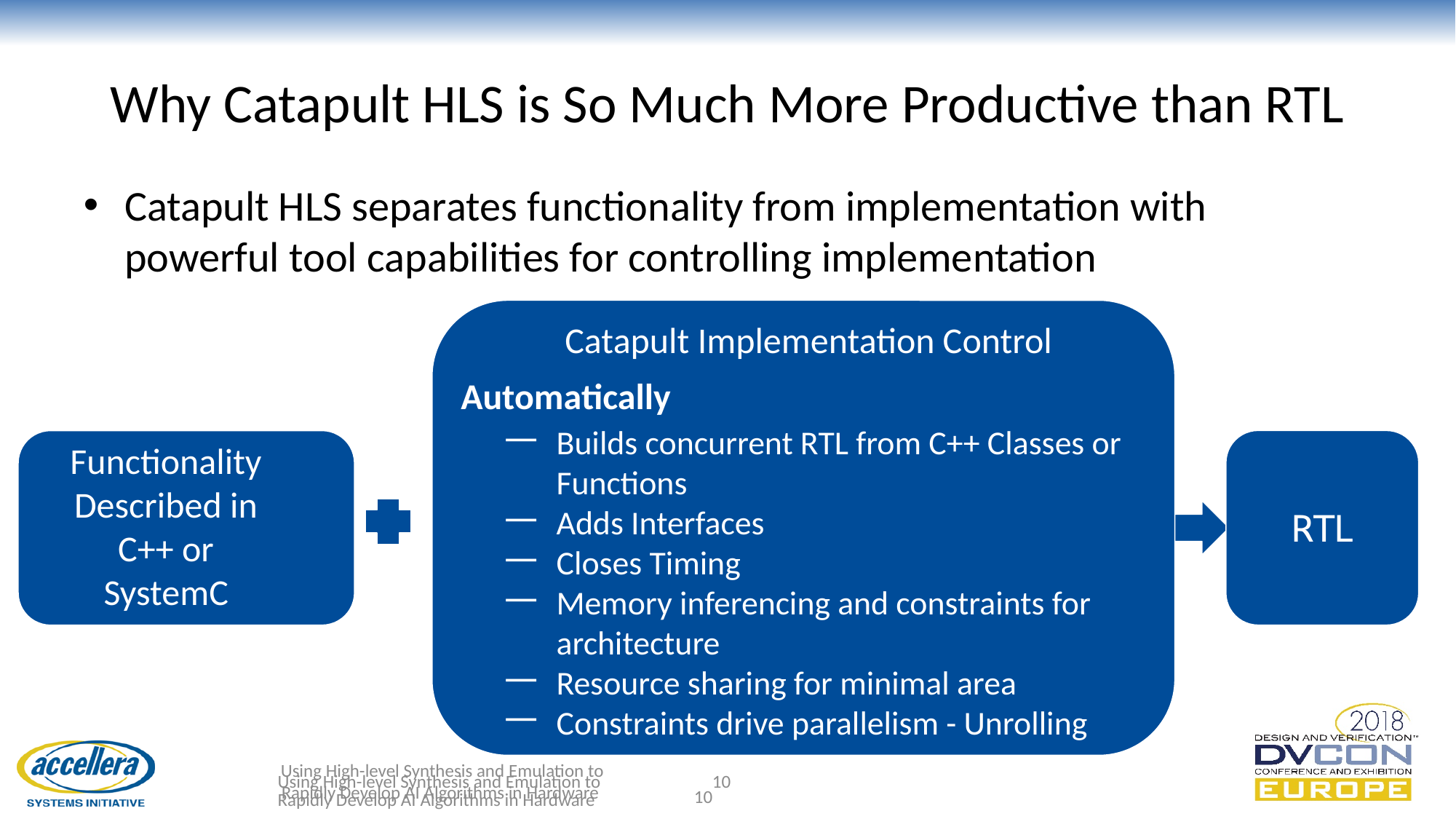

# Why Catapult HLS is So Much More Productive than RTL
Catapult HLS separates functionality from implementation with powerful tool capabilities for controlling implementation

Catapult Implementation Control
Automatically
Builds concurrent RTL from C++ Classes or Functions
Adds Interfaces
Closes Timing
Memory inferencing and constraints for architecture
Resource sharing for minimal area
Constraints drive parallelism - Unrolling

Functionality Described in C++ or SystemC

RTL
+

Using High-level Synthesis and Emulation to Rapidly Develop AI Algorithms in Hardware
Using High-level Synthesis and Emulation to Rapidly Develop AI Algorithms in Hardware
10
10